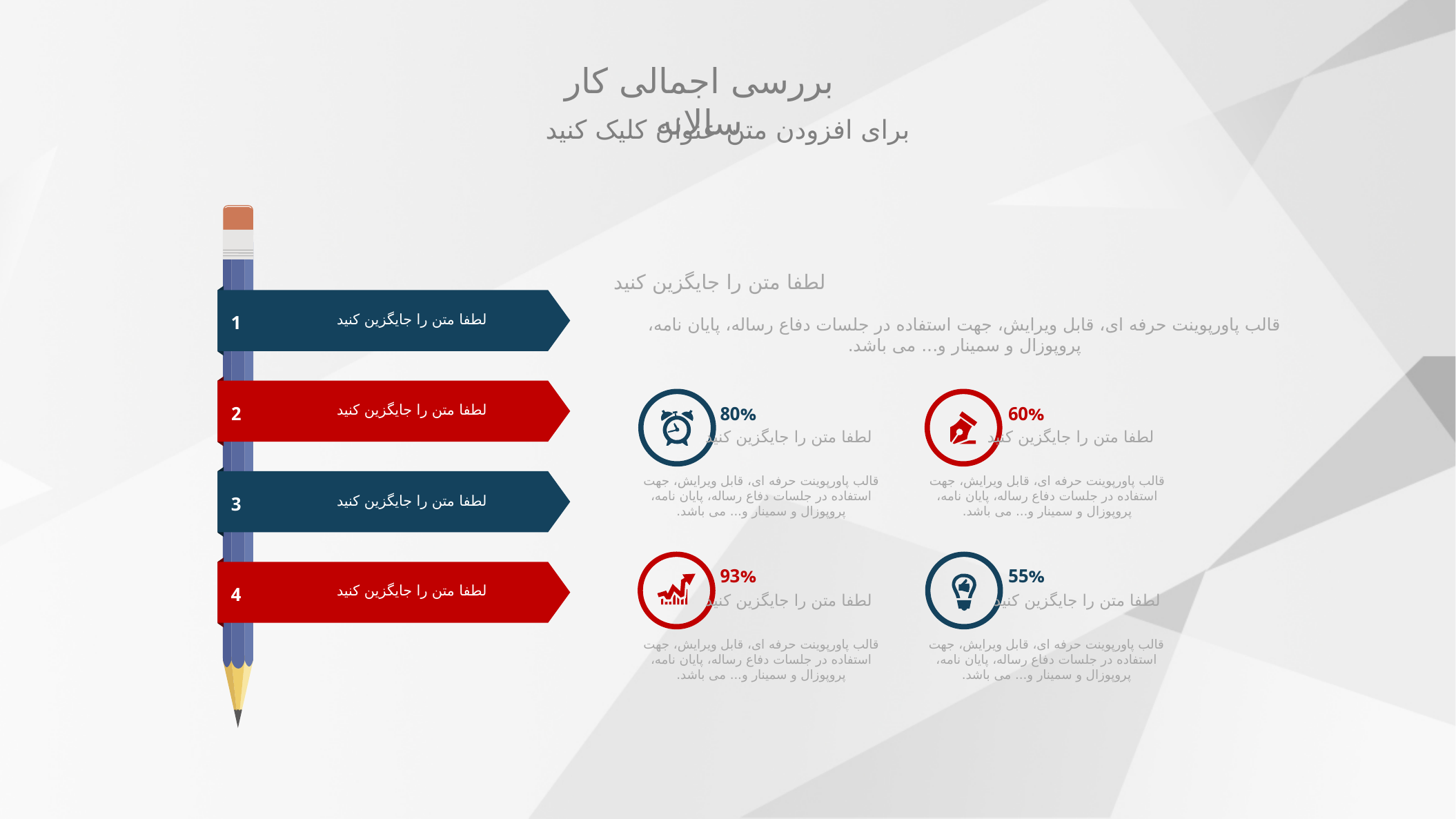

بررسی اجمالی کار سالانه
برای افزودن متن عنوان کلیک کنید

1
لطفا متن را جایگزین کنید

2
لطفا متن را جایگزین کنید

3
لطفا متن را جایگزین کنید

4
لطفا متن را جایگزین کنید

لطفا متن را جایگزین کنید
قالب پاورپوینت حرفه ای، قابل ویرایش، جهت استفاده در جلسات دفاع رساله، پایان نامه، پروپوزال و سمینار و... می باشد.

80%
60%

لطفا متن را جایگزین کنید
لطفا متن را جایگزین کنید
قالب پاورپوینت حرفه ای، قابل ویرایش، جهت استفاده در جلسات دفاع رساله، پایان نامه، پروپوزال و سمینار و... می باشد.
قالب پاورپوینت حرفه ای، قابل ویرایش، جهت استفاده در جلسات دفاع رساله، پایان نامه، پروپوزال و سمینار و... می باشد.

93%
55%

لطفا متن را جایگزین کنید
لطفا متن را جایگزین کنید
قالب پاورپوینت حرفه ای، قابل ویرایش، جهت استفاده در جلسات دفاع رساله، پایان نامه، پروپوزال و سمینار و... می باشد.
قالب پاورپوینت حرفه ای، قابل ویرایش، جهت استفاده در جلسات دفاع رساله، پایان نامه، پروپوزال و سمینار و... می باشد.